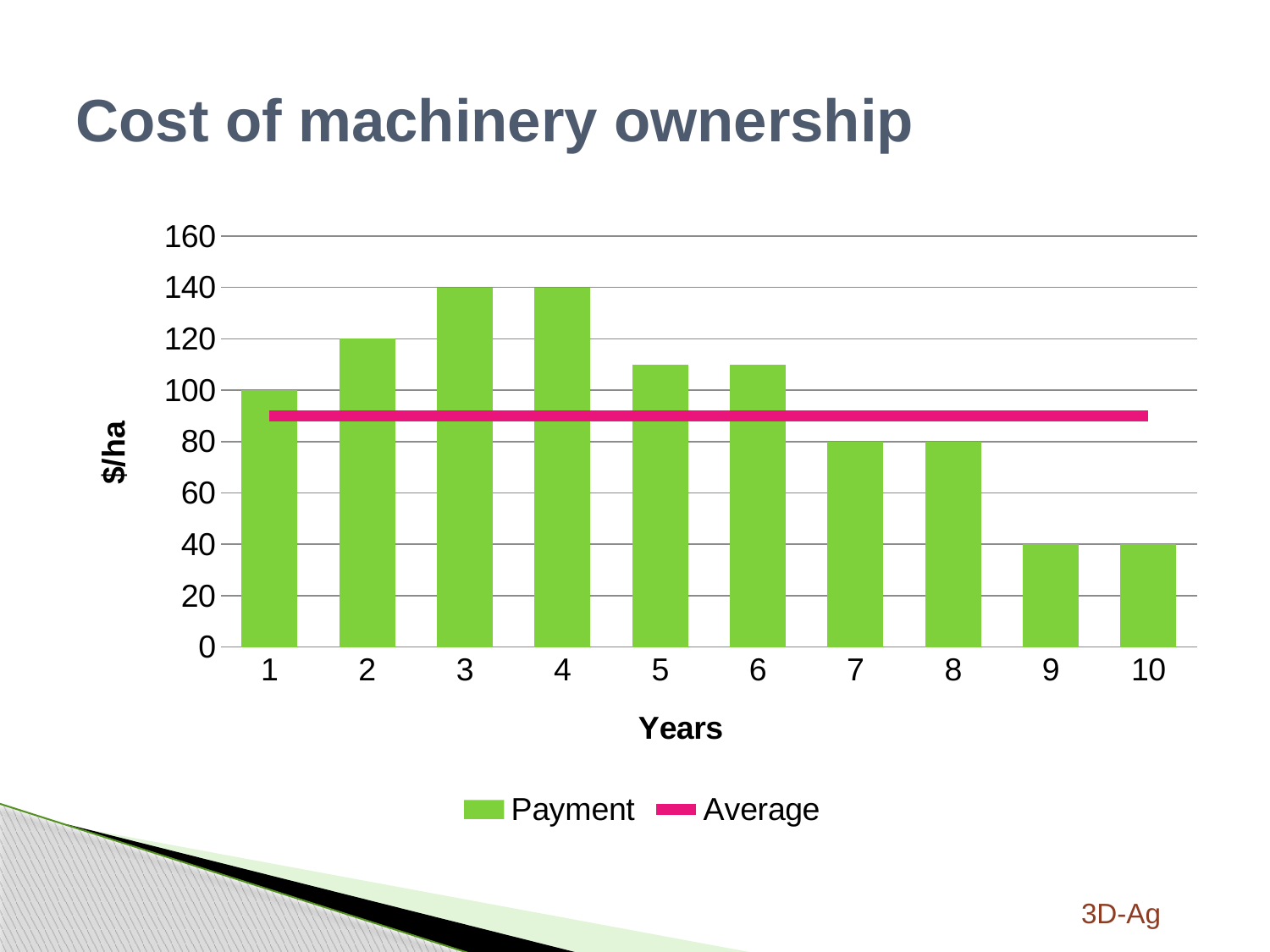

# Cost of machinery ownership

### Chart

| Category | Payment | Average |
|---|---|---|
| 1 | 100.0 | 90.0 |
| 2 | 120.0 | 90.0 |
| 3 | 140.0 | 90.0 |
| 4 | 140.0 | 90.0 |
| 5 | 110.0 | 90.0 |
| 6 | 110.0 | 90.0 |
| 7 | 80.0 | 90.0 |
| 8 | 80.0 | 90.0 |
| 9 | 40.0 | 90.0 |
| 10 | 40.0 | 90.0 |
3D-Ag